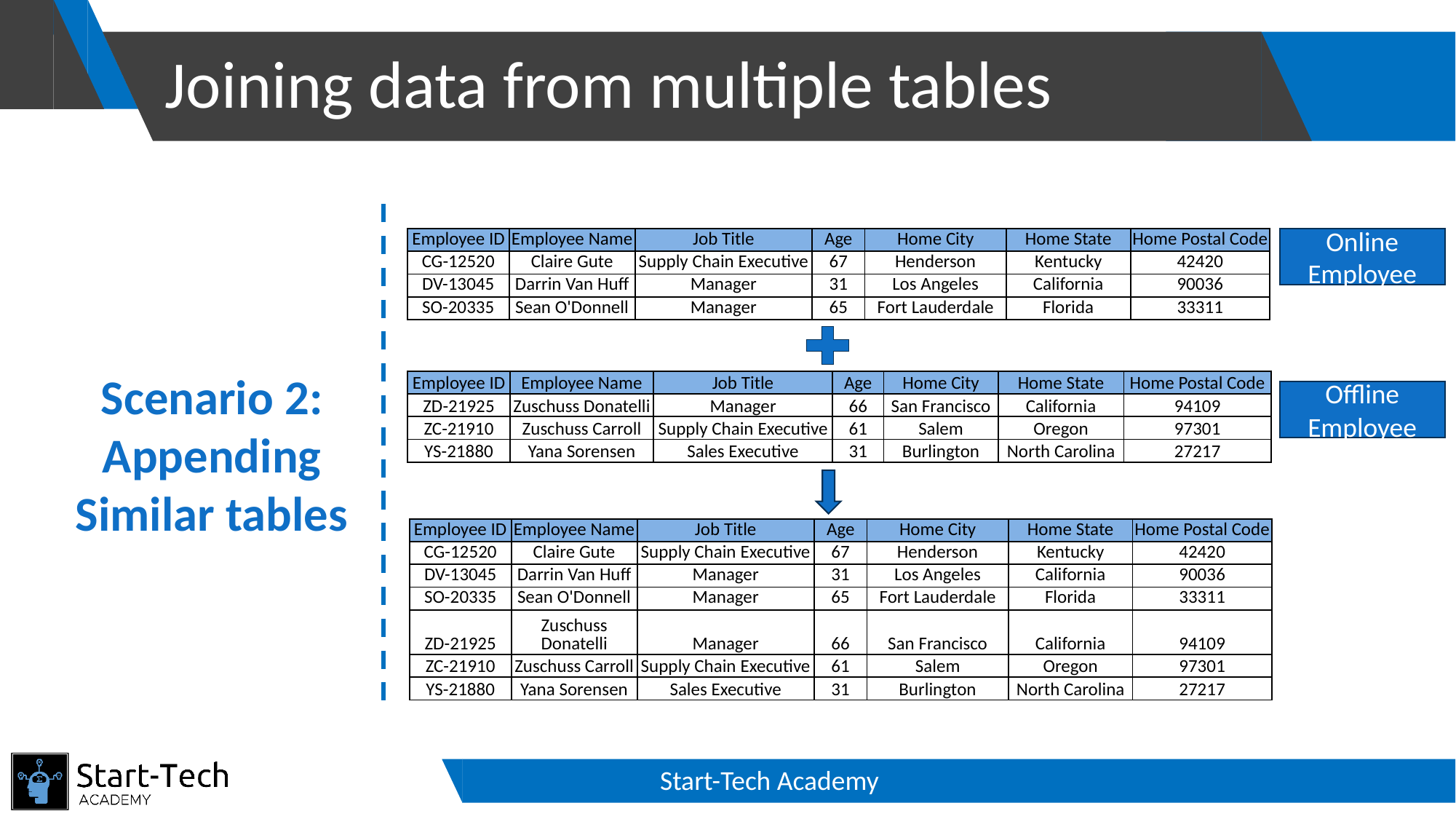

# Joining data from multiple tables
| Employee ID | Employee Name | Job Title | Age | Home City | Home State | Home Postal Code |
| --- | --- | --- | --- | --- | --- | --- |
| CG-12520 | Claire Gute | Supply Chain Executive | 67 | Henderson | Kentucky | 42420 |
| DV-13045 | Darrin Van Huff | Manager | 31 | Los Angeles | California | 90036 |
| SO-20335 | Sean O'Donnell | Manager | 65 | Fort Lauderdale | Florida | 33311 |
Online
Employee

Scenario 2:
Appending Similar tables
| Employee ID | Employee Name | Job Title | Age | Home City | Home State | Home Postal Code |
| --- | --- | --- | --- | --- | --- | --- |
| ZD-21925 | Zuschuss Donatelli | Manager | 66 | San Francisco | California | 94109 |
| ZC-21910 | Zuschuss Carroll | Supply Chain Executive | 61 | Salem | Oregon | 97301 |
| YS-21880 | Yana Sorensen | Sales Executive | 31 | Burlington | North Carolina | 27217 |
Offline
Employee

| Employee ID | Employee Name | Job Title | Age | Home City | Home State | Home Postal Code |
| --- | --- | --- | --- | --- | --- | --- |
| CG-12520 | Claire Gute | Supply Chain Executive | 67 | Henderson | Kentucky | 42420 |
| DV-13045 | Darrin Van Huff | Manager | 31 | Los Angeles | California | 90036 |
| SO-20335 | Sean O'Donnell | Manager | 65 | Fort Lauderdale | Florida | 33311 |
| ZD-21925 | Zuschuss Donatelli | Manager | 66 | San Francisco | California | 94109 |
| ZC-21910 | Zuschuss Carroll | Supply Chain Executive | 61 | Salem | Oregon | 97301 |
| YS-21880 | Yana Sorensen | Sales Executive | 31 | Burlington | North Carolina | 27217 |
Start-Tech Academy